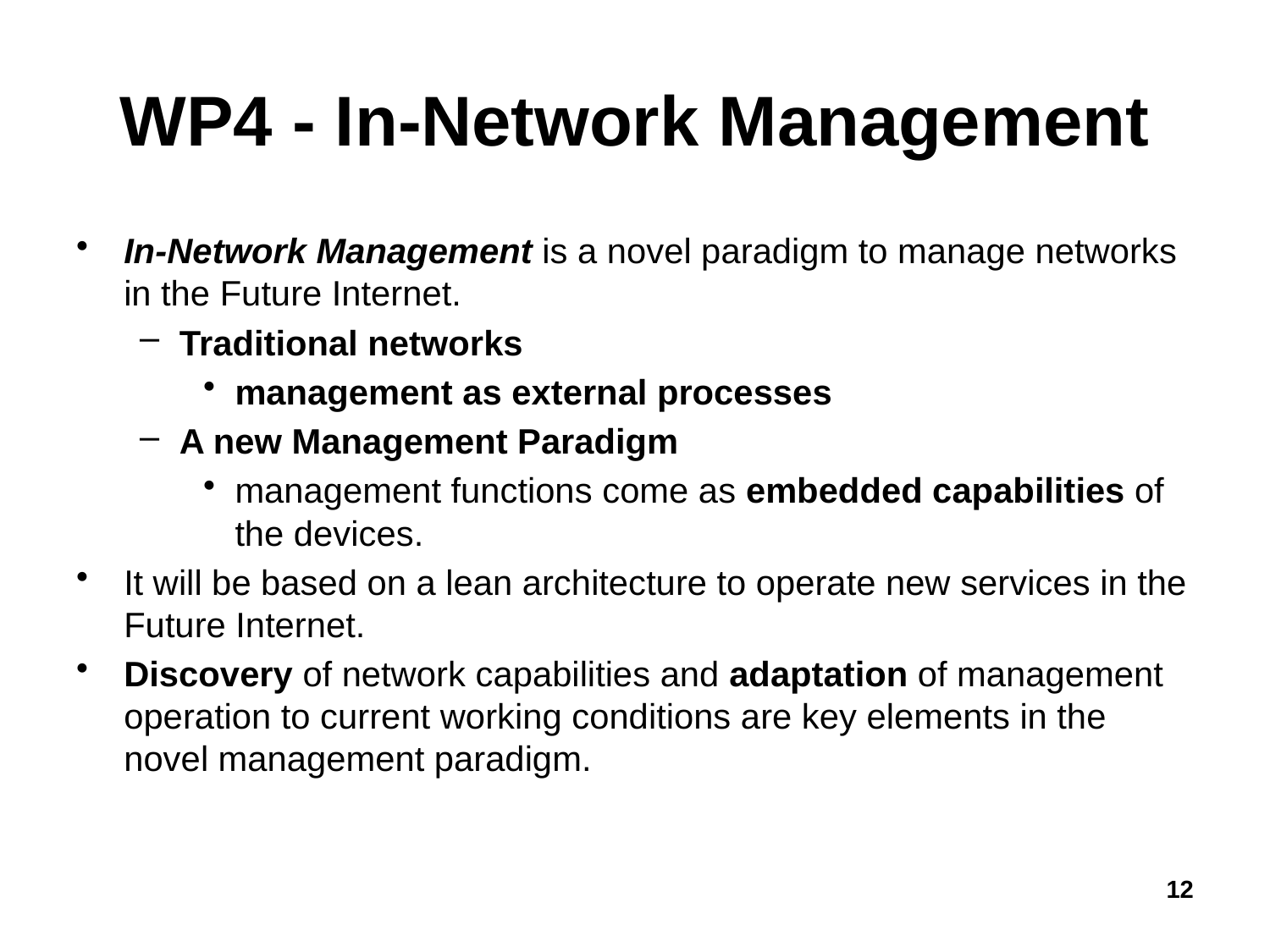

# WP4 - In-Network Management
In-Network Management is a novel paradigm to manage networks in the Future Internet.
Traditional networks
management as external processes
A new Management Paradigm
management functions come as embedded capabilities of the devices.
It will be based on a lean architecture to operate new services in the Future Internet.
Discovery of network capabilities and adaptation of management operation to current working conditions are key elements in the novel management paradigm.
12